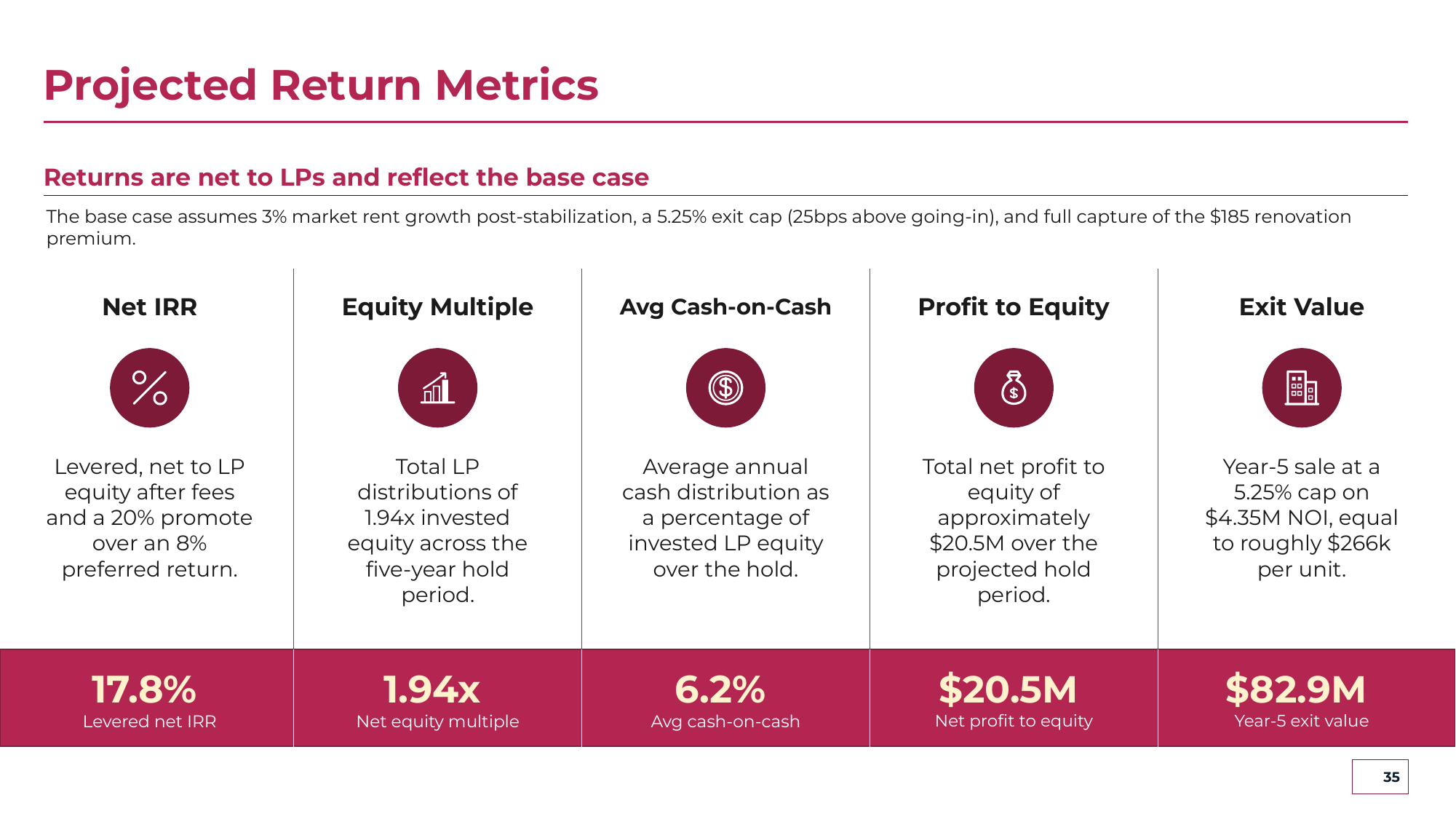

# Projected Return Metrics
Returns are net to LPs and reflect the base case
The base case assumes 3% market rent growth post-stabilization, a 5.25% exit cap (25bps above going-in), and full capture of the $185 renovation premium.
Net IRR
Equity Multiple
Avg Cash-on-Cash
Profit to Equity
Exit Value

Levered, net to LP equity after fees and a 20% promote over an 8% preferred return.
Total LP distributions of 1.94x invested equity across the five-year hold period.

Average annual cash distribution as a percentage of invested LP equity over the hold.

Total net profit to equity of approximately $20.5M over the projected hold period.
Year-5 sale at a 5.25% cap on $4.35M NOI, equal to roughly $266k per unit.

17.8%
Levered net IRR
1.94x
Net equity multiple
6.2%
Avg cash-on-cash
$20.5M
Net profit to equity
$82.9M
Year-5 exit value
35